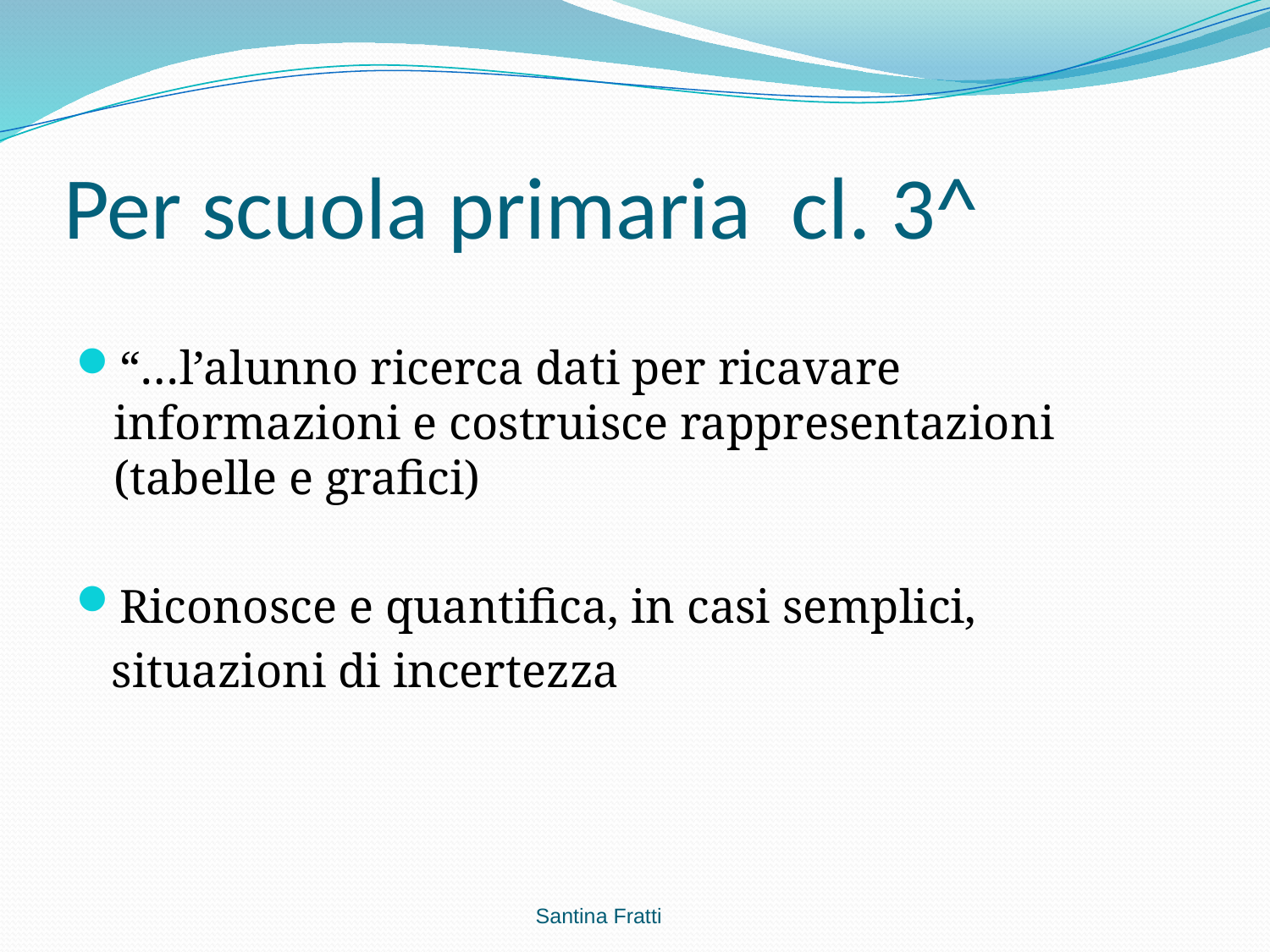

# Per scuola primaria  cl. 3^

“…l’alunno ricerca dati per ricavare informazioni e costruisce rappresentazioni (tabelle e grafici)

Riconosce e quantifica, in casi semplici,
   situazioni di incertezza
Santina Fratti